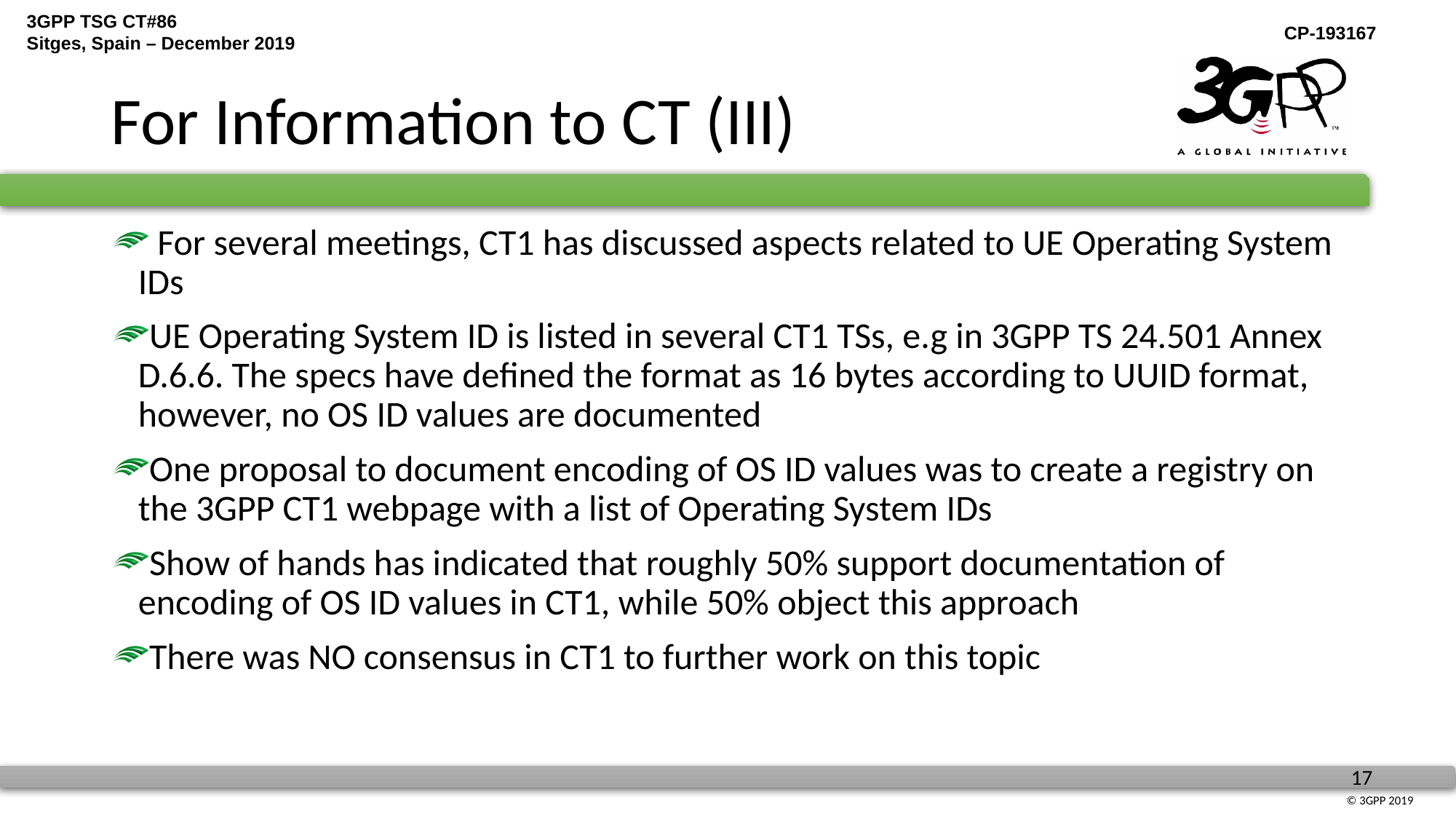

# For Information to CT (III)
 For several meetings, CT1 has discussed aspects related to UE Operating System IDs
UE Operating System ID is listed in several CT1 TSs, e.g in 3GPP TS 24.501 Annex D.6.6. The specs have defined the format as 16 bytes according to UUID format, however, no OS ID values are documented
One proposal to document encoding of OS ID values was to create a registry on the 3GPP CT1 webpage with a list of Operating System IDs
Show of hands has indicated that roughly 50% support documentation of encoding of OS ID values in CT1, while 50% object this approach
There was NO consensus in CT1 to further work on this topic